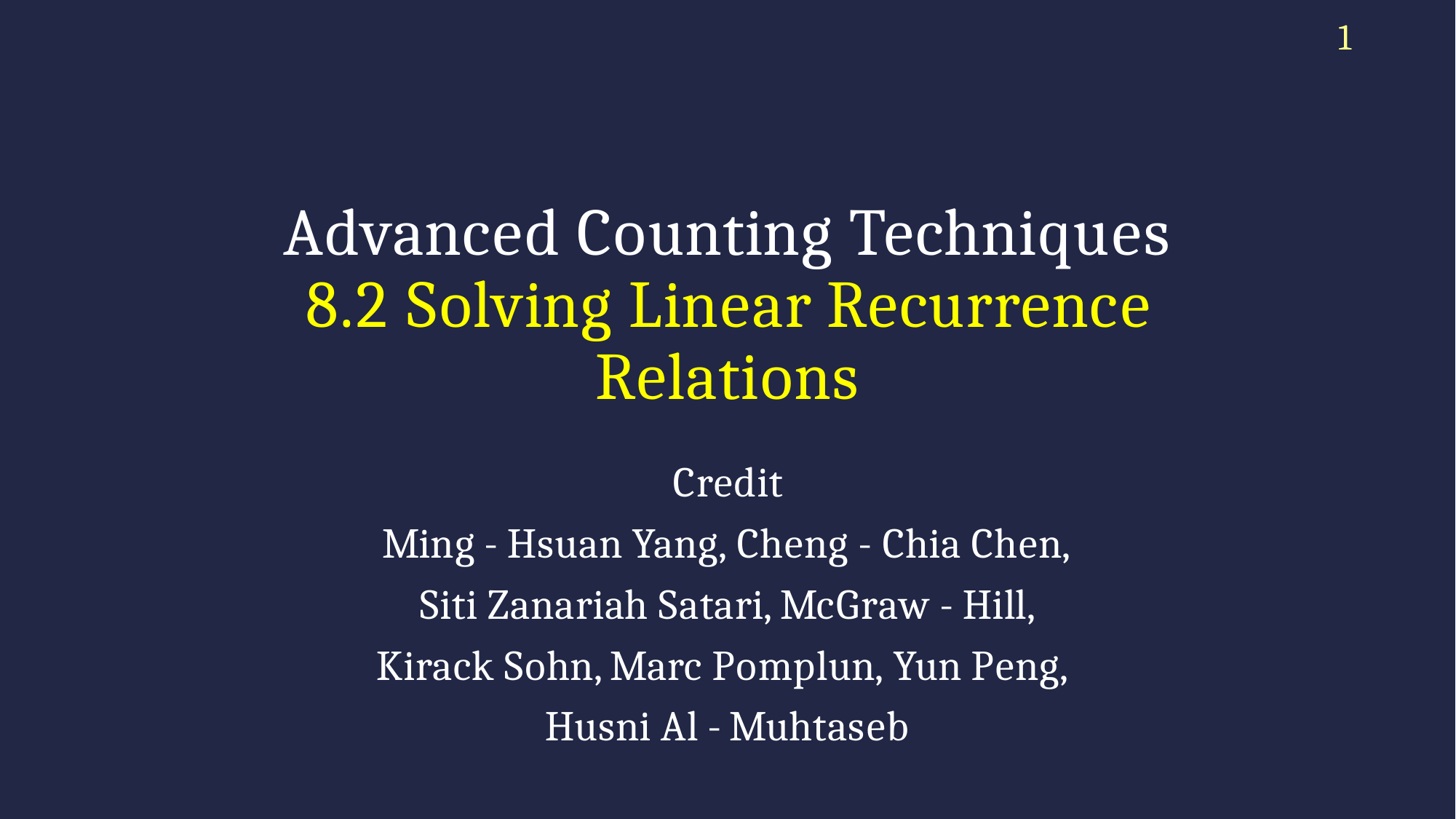

1
# Advanced Counting Techniques 8.2 Solving Linear Recurrence Relations
Credit
Ming - Hsuan Yang, Cheng - Chia Chen,
Siti Zanariah Satari, McGraw - Hill,
Kirack Sohn, Marc Pomplun, Yun Peng,
Husni Al - Muhtaseb